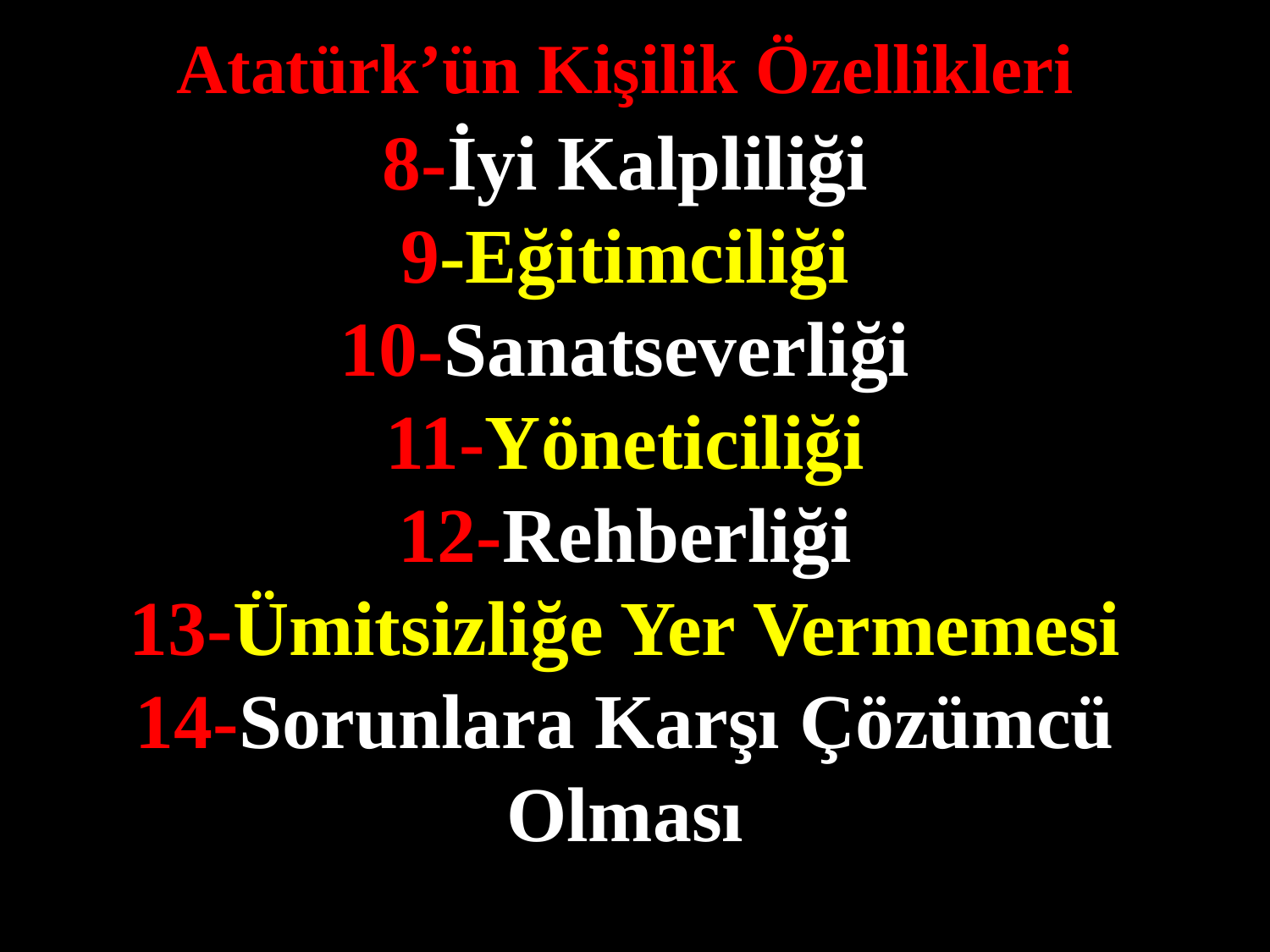

Atatürk’ün Kişilik Özellikleri
8-İyi Kalpliliği
9-Eğitimciliği
10-Sanatseverliği
11-Yöneticiliği
12-Rehberliği
13-Ümitsizliğe Yer Vermemesi
14-Sorunlara Karşı Çözümcü Olması
#